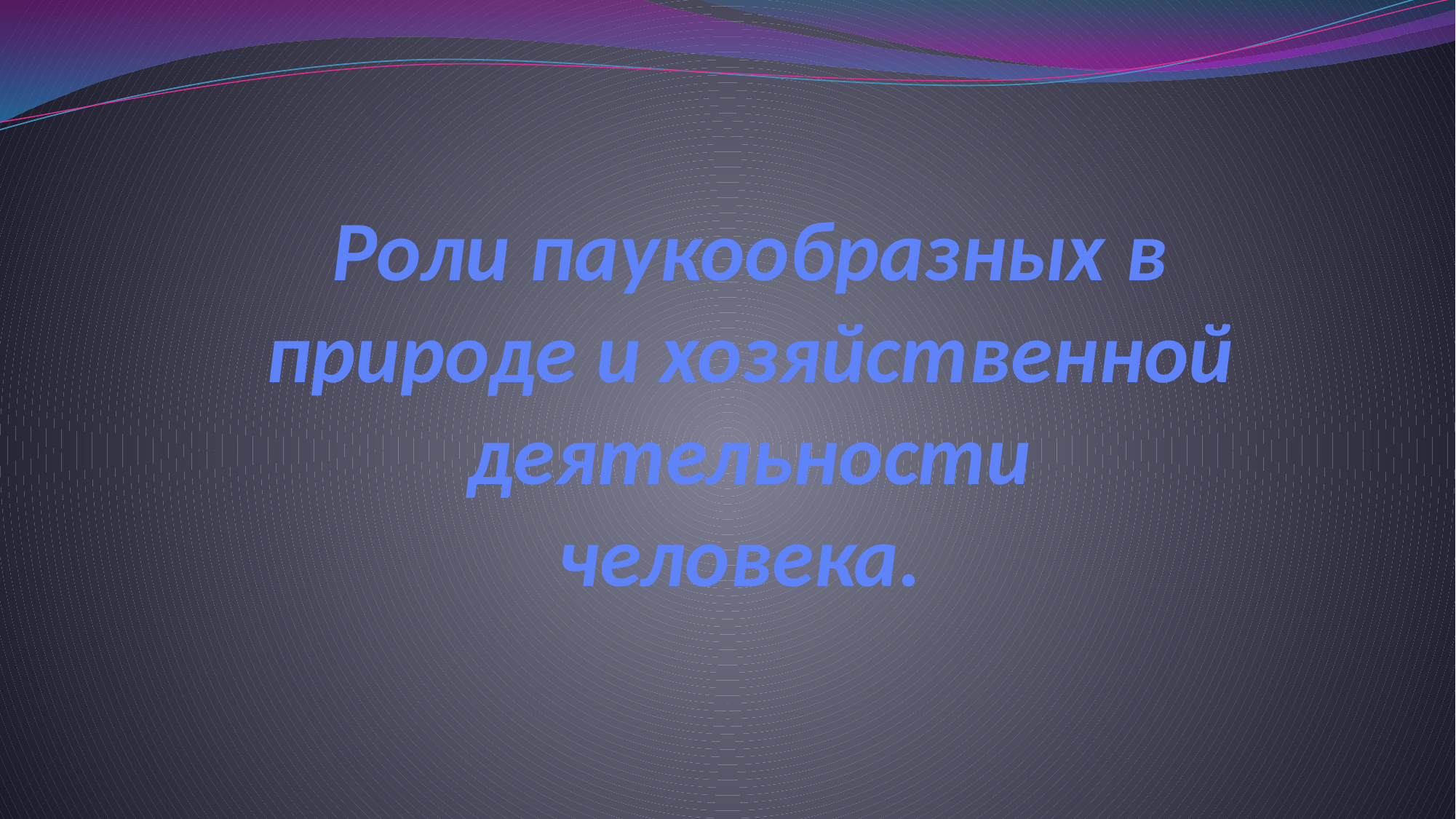

# Роли паукообразных в природе и хозяйственной деятельности человека.